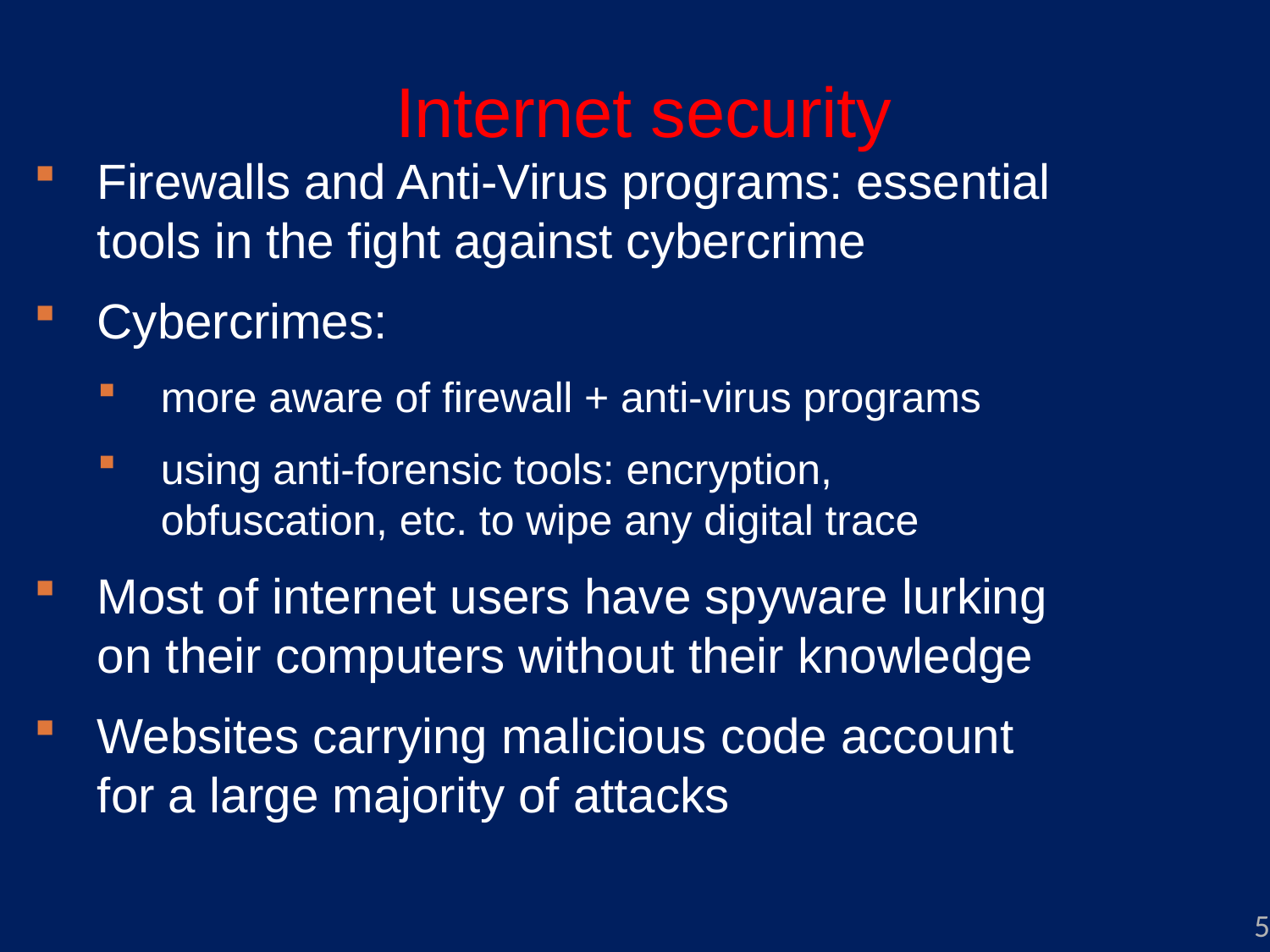

# Internet security
Firewalls and Anti-Virus programs: essential tools in the fight against cybercrime
Cybercrimes:
more aware of firewall + anti-virus programs
using anti-forensic tools: encryption, obfuscation, etc. to wipe any digital trace
Most of internet users have spyware lurking on their computers without their knowledge
Websites carrying malicious code account for a large majority of attacks
5